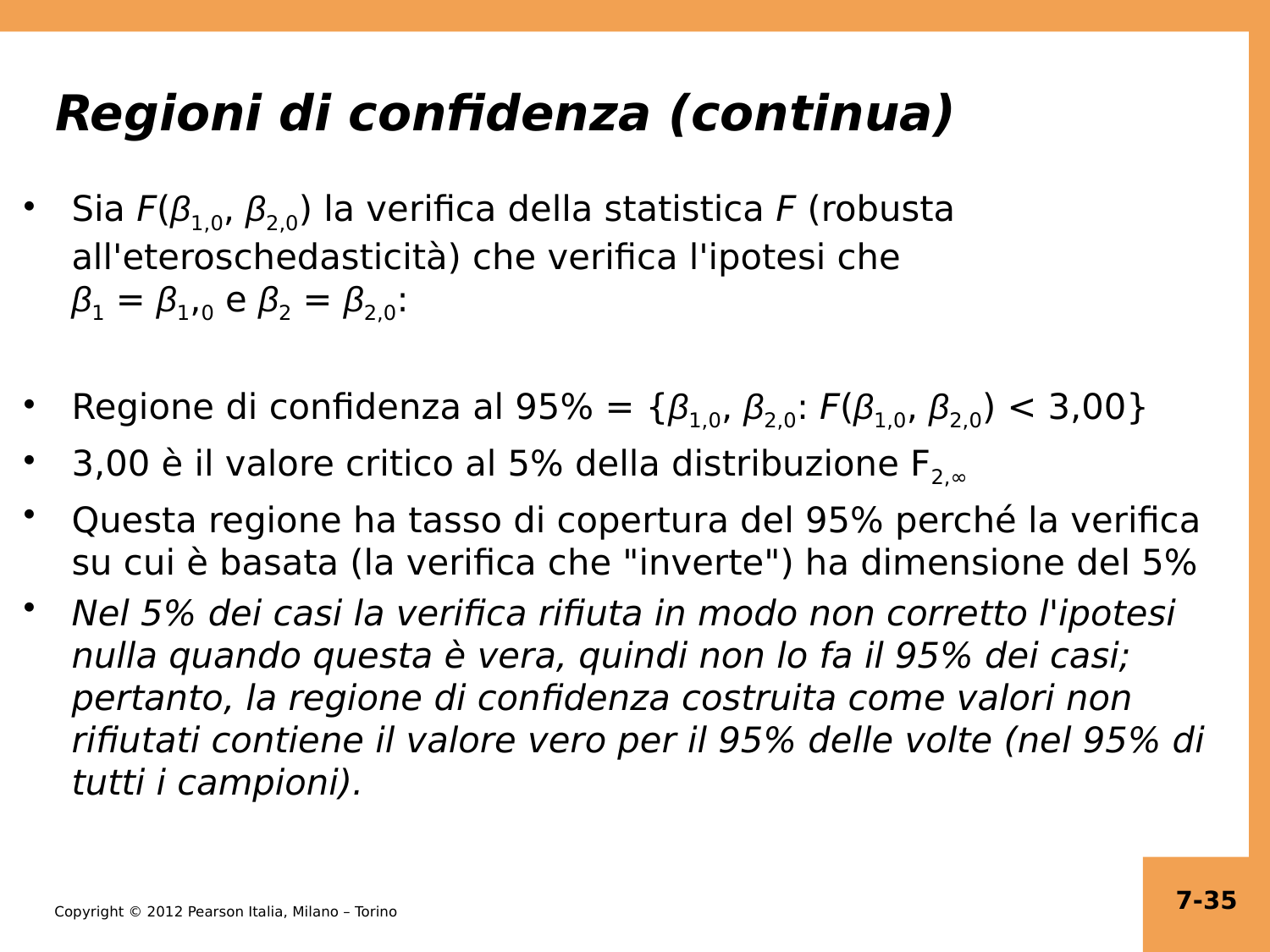

# Regioni di confidenza (continua)
Sia F(β1,0, β2,0) la verifica della statistica F (robusta all'eteroschedasticità) che verifica l'ipotesi che
β1 = β1,0 e β2 = β2,0:

Regione di confidenza al 95% = {β1,0, β2,0: F(β1,0, β2,0) < 3,00}
3,00 è il valore critico al 5% della distribuzione F2,∞
Questa regione ha tasso di copertura del 95% perché la verifica su cui è basata (la verifica che "inverte") ha dimensione del 5%
Nel 5% dei casi la verifica rifiuta in modo non corretto l'ipotesi nulla quando questa è vera, quindi non lo fa il 95% dei casi; pertanto, la regione di confidenza costruita come valori non rifiutati contiene il valore vero per il 95% delle volte (nel 95% di tutti i campioni).

7-35